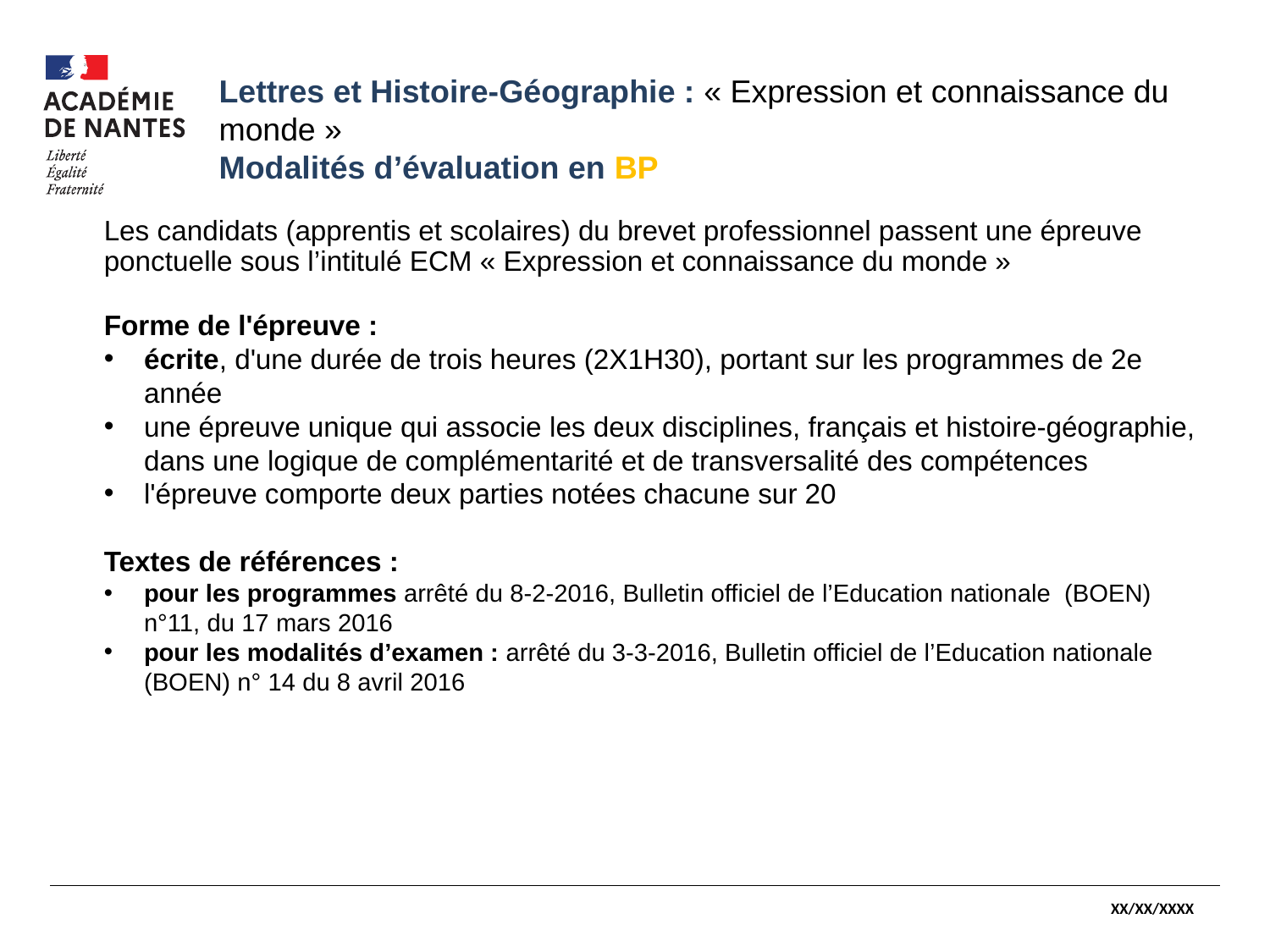

#
Lettres et Histoire-Géographie : « Expression et connaissance du monde »
Modalités d’évaluation en BP
Les candidats (apprentis et scolaires) du brevet professionnel passent une épreuve ponctuelle sous l’intitulé ECM « Expression et connaissance du monde »

Forme de l'épreuve :
écrite, d'une durée de trois heures (2X1H30), portant sur les programmes de 2e année
une épreuve unique qui associe les deux disciplines, français et histoire-géographie, dans une logique de complémentarité et de transversalité des compétences
l'épreuve comporte deux parties notées chacune sur 20

Textes de références :
pour les programmes arrêté du 8-2-2016, Bulletin officiel de l’Education nationale  (BOEN) n°11, du 17 mars 2016
pour les modalités d’examen : arrêté du 3-3-2016, Bulletin officiel de l’Education nationale  (BOEN) n° 14 du 8 avril 2016
XX/XX/XXXX